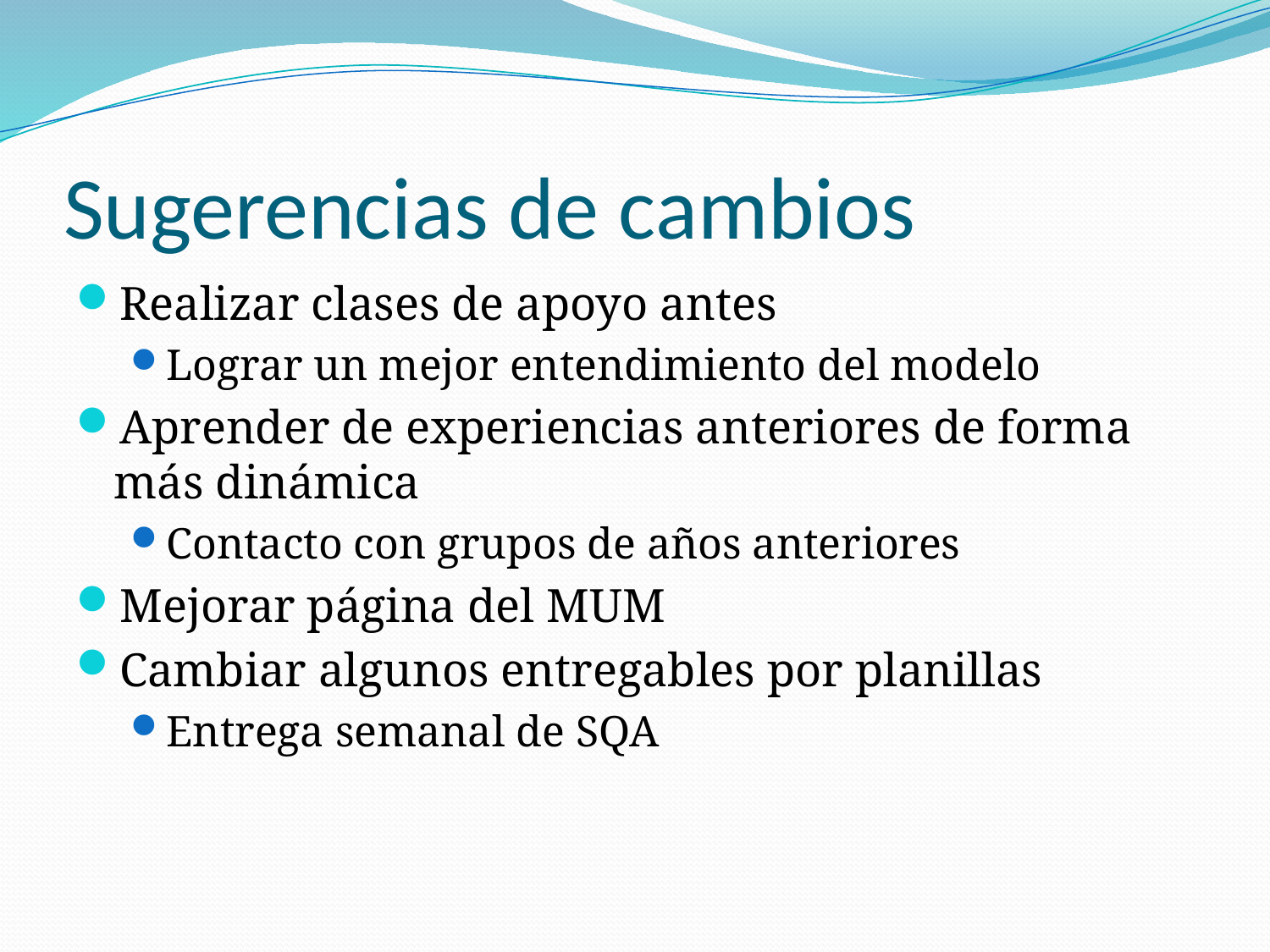

# Sugerencias de cambios
Realizar clases de apoyo antes
Lograr un mejor entendimiento del modelo
Aprender de experiencias anteriores de forma más dinámica
Contacto con grupos de años anteriores
Mejorar página del MUM
Cambiar algunos entregables por planillas
Entrega semanal de SQA